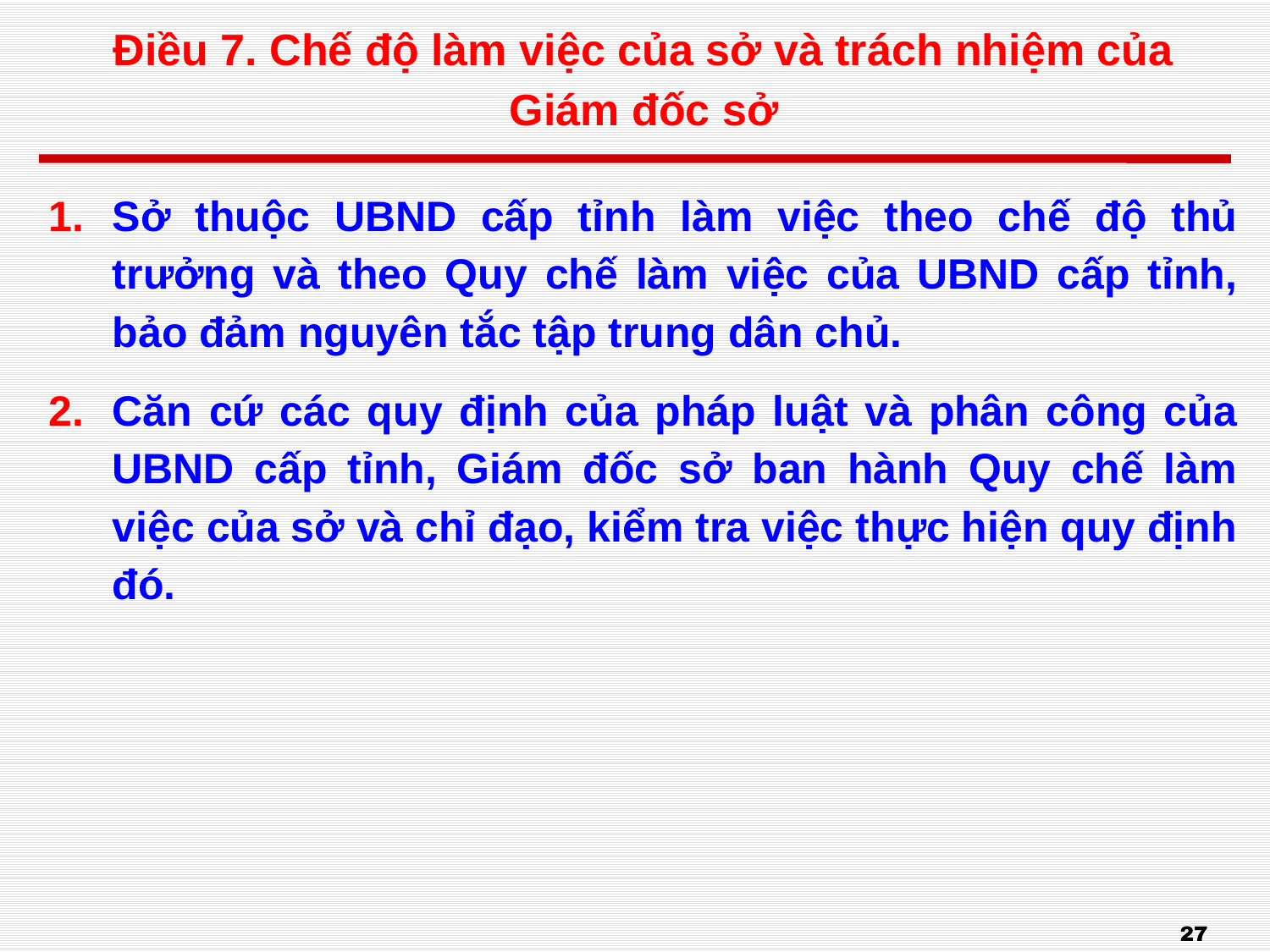

# Điều 7. Chế độ làm việc của sở và trách nhiệm của Giám đốc sở
Sở thuộc UBND cấp tỉnh làm việc theo chế độ thủ trưởng và theo Quy chế làm việc của UBND cấp tỉnh, bảo đảm nguyên tắc tập trung dân chủ.
Căn cứ các quy định của pháp luật và phân công của UBND cấp tỉnh, Giám đốc sở ban hành Quy chế làm việc của sở và chỉ đạo, kiểm tra việc thực hiện quy định đó.